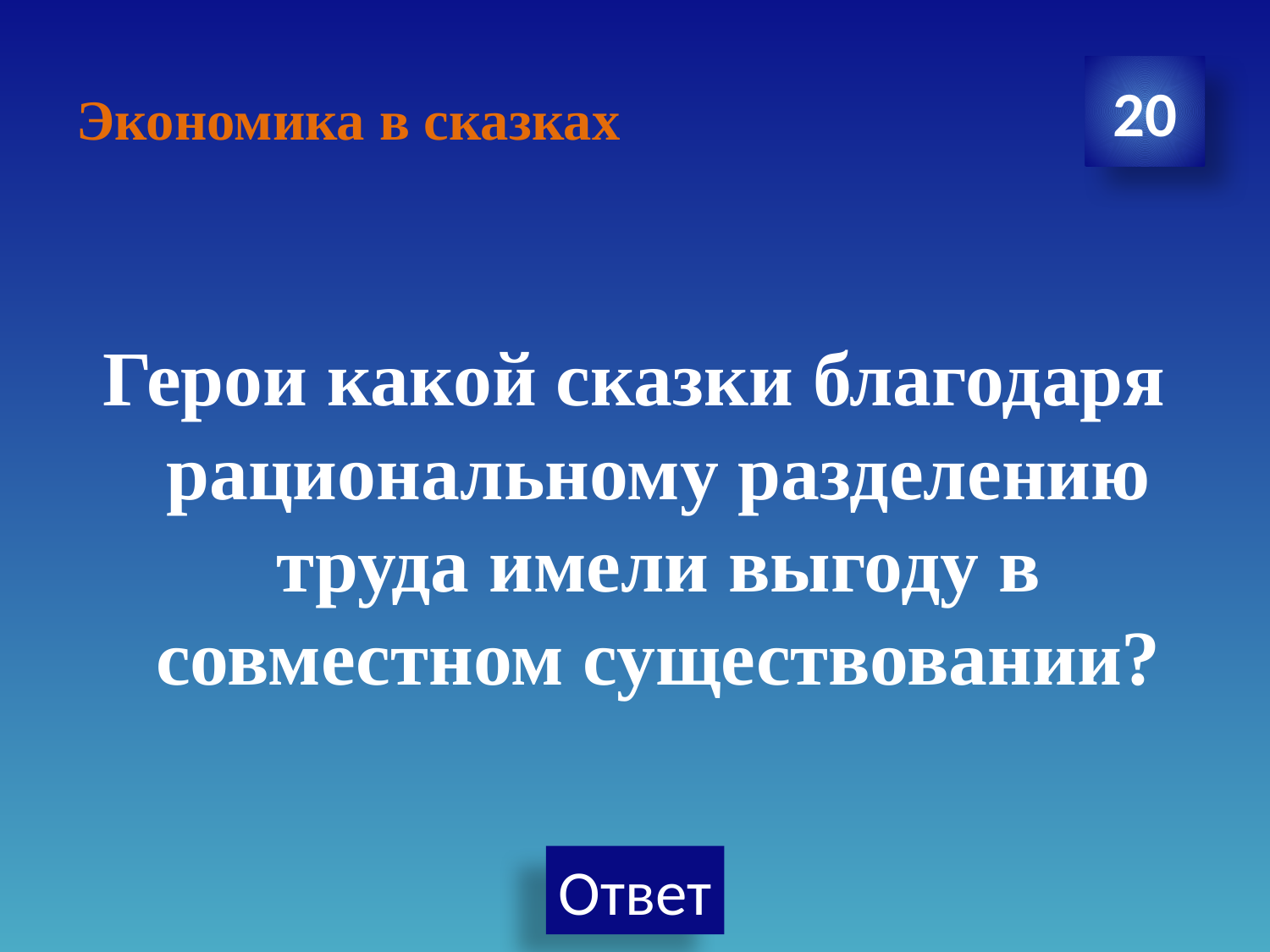

# Экономика в сказках
20

Герои какой сказки благодаря рациональному разделению труда имели выгоду в совместном существовании?